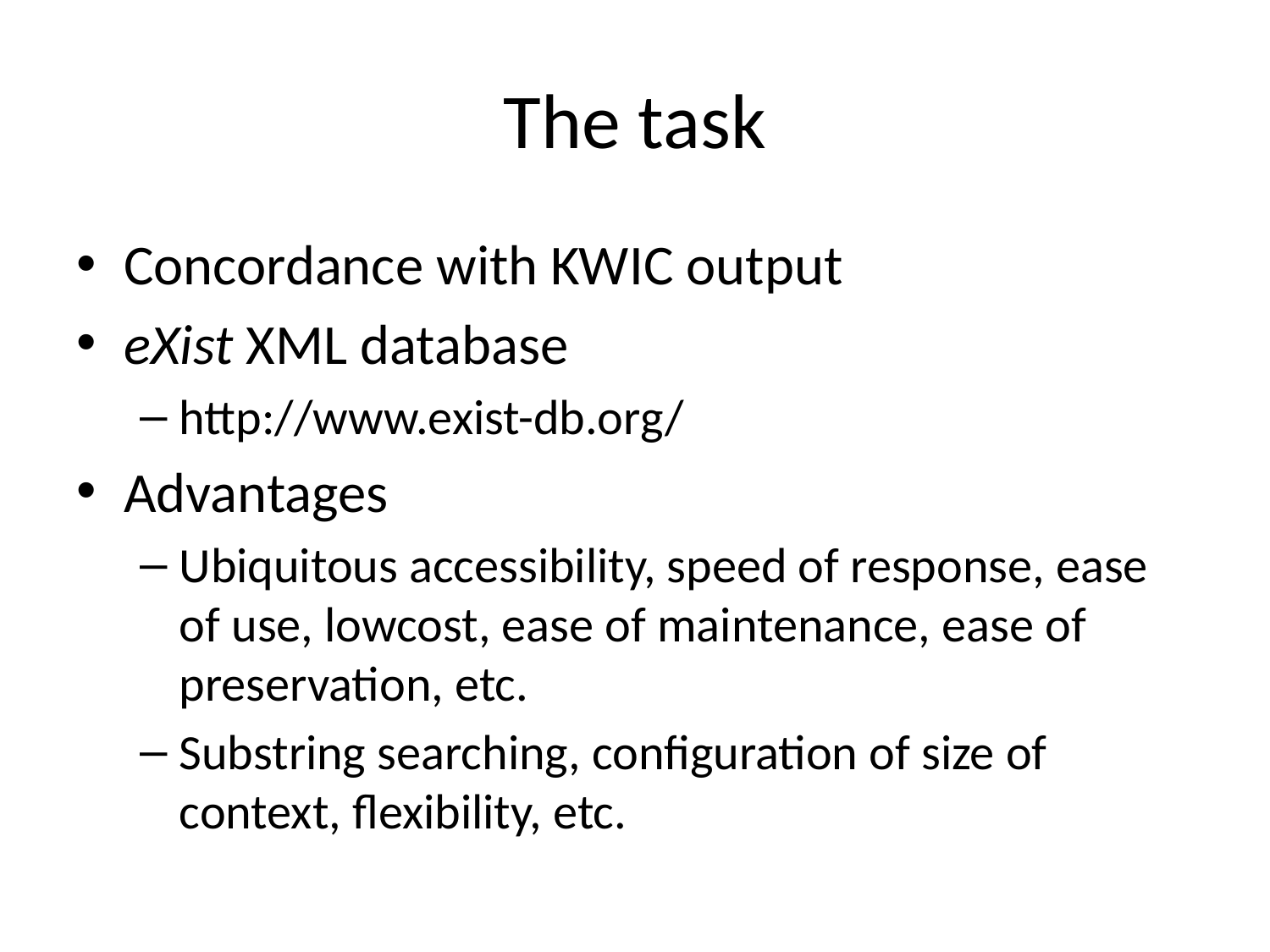

# The task
Concordance with KWIC output
eXist XML database
http://www.exist-db.org/
Advantages
Ubiquitous accessibility, speed of response, ease of use, lowcost, ease of maintenance, ease of preservation, etc.
Substring searching, configuration of size of context, flexibility, etc.